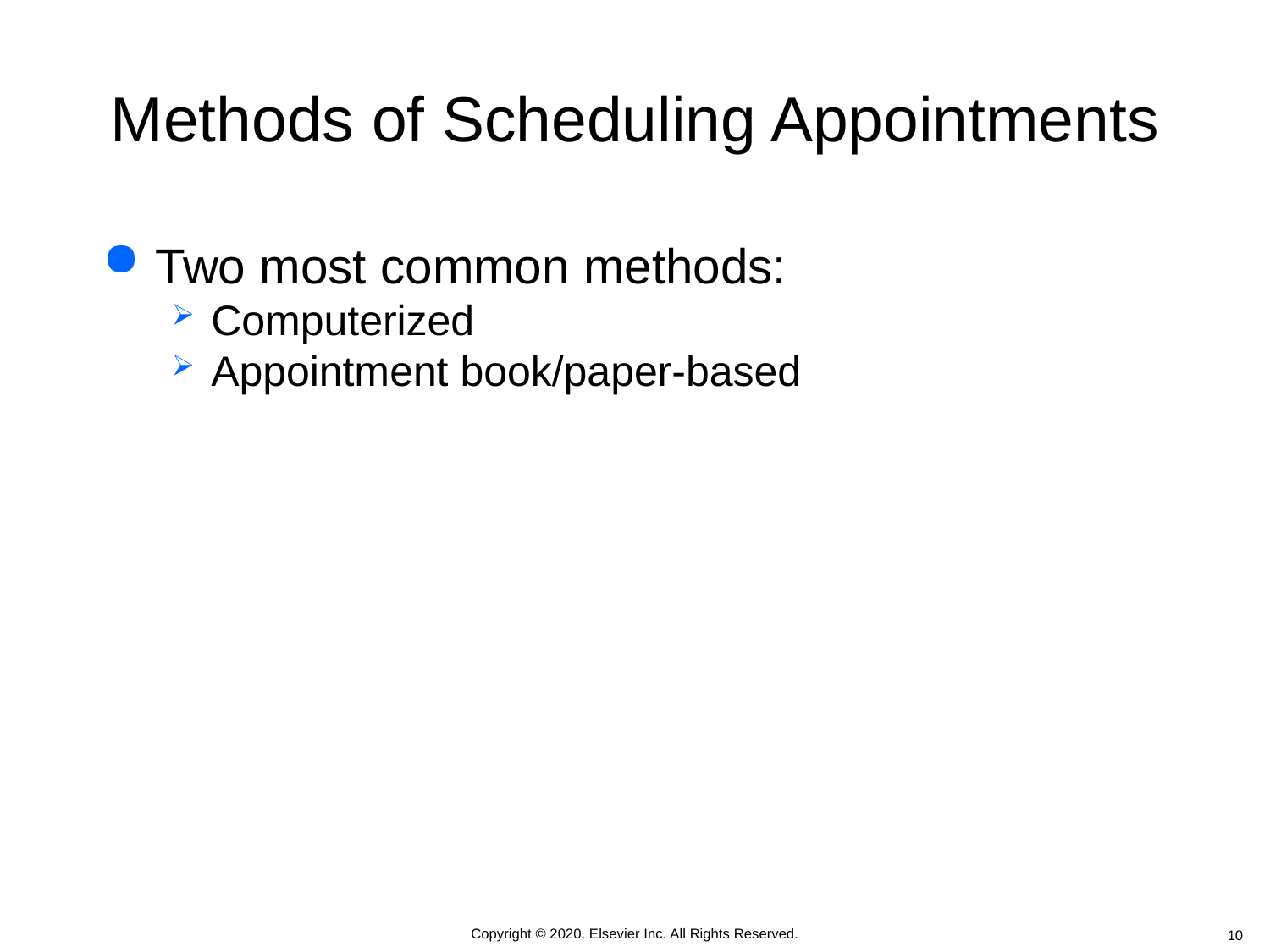

# Methods of Scheduling Appointments
Two most common methods:
Computerized
Appointment book/paper-based

 10